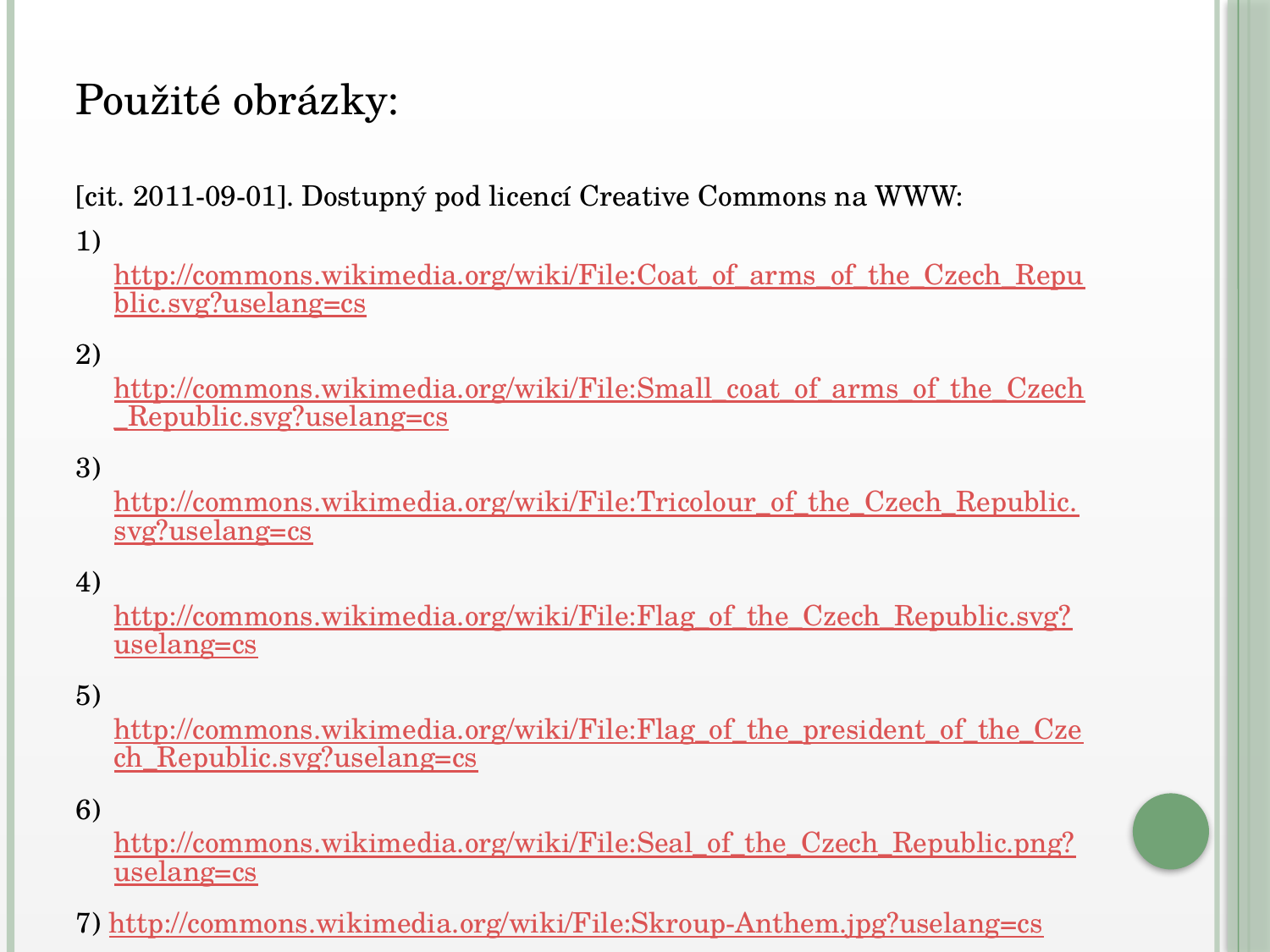

Použité obrázky:

[cit. 2011-09-01]. Dostupný pod licencí Creative Commons na WWW:
1)http://commons.wikimedia.org/wiki/File:Coat_of_arms_of_the_Czech_Republic.svg?uselang=cs
2)http://commons.wikimedia.org/wiki/File:Small_coat_of_arms_of_the_Czech_Republic.svg?uselang=cs
3)http://commons.wikimedia.org/wiki/File:Tricolour_of_the_Czech_Republic.svg?uselang=cs
4)http://commons.wikimedia.org/wiki/File:Flag_of_the_Czech_Republic.svg?uselang=cs
5)http://commons.wikimedia.org/wiki/File:Flag_of_the_president_of_the_Czech_Republic.svg?uselang=cs
6)http://commons.wikimedia.org/wiki/File:Seal_of_the_Czech_Republic.png?uselang=cs
7) http://commons.wikimedia.org/wiki/File:Skroup-Anthem.jpg?uselang=cs
8)http://commons.wikimedia.org/wiki/File:Holy_Roman_Empire_crown_dsc02909.jpg?uselang=cs